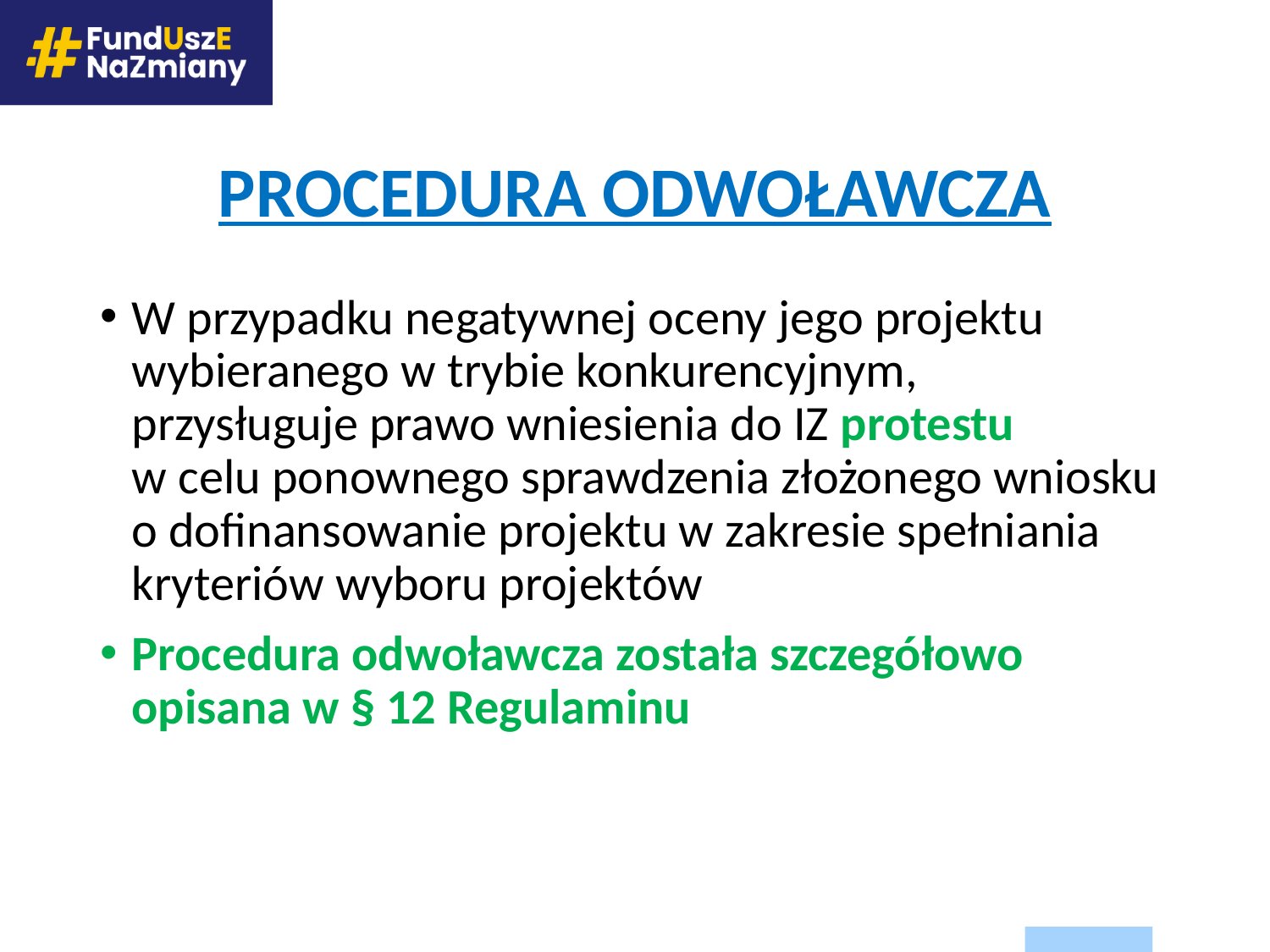

# PROCEDURA ODWOŁAWCZA
W przypadku negatywnej oceny jego projektu wybieranego w trybie konkurencyjnym,
przysługuje prawo wniesienia do IZ protestu
w celu ponownego sprawdzenia złożonego wniosku o dofinansowanie projektu w zakresie spełniania kryteriów wyboru projektów
Procedura odwoławcza została szczegółowo opisana w § 12 Regulaminu